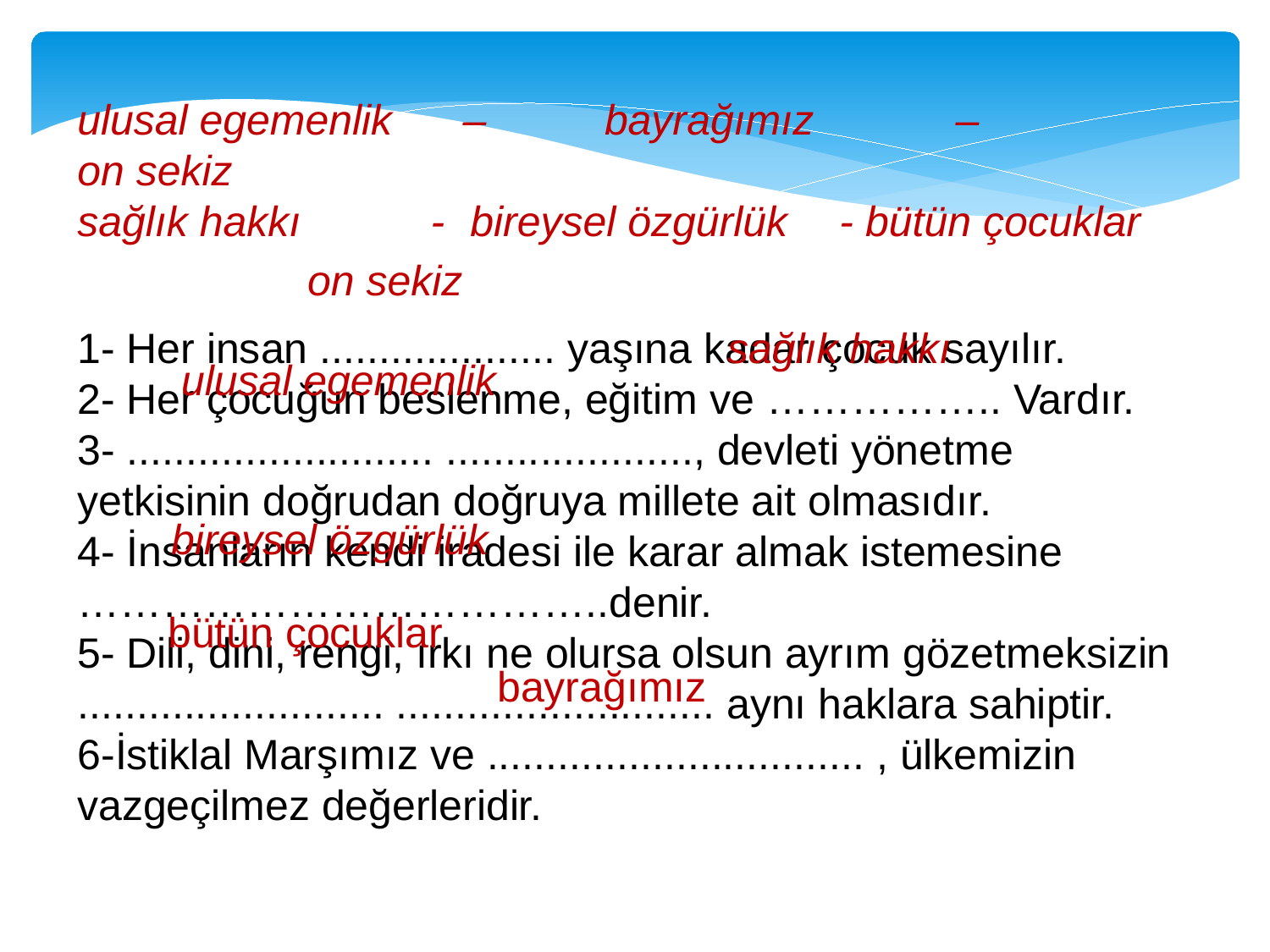

ulusal egemenlik      –          bayrağımız            –               on sekiz
sağlık hakkı           -	 bireysel özgürlük	- bütün çocuklar

1- Her insan .................... yaşına kadar çocuk sayılır.
2- Her çocuğun beslenme, eğitim ve …………….. Vardır.
3- .......................... ....................., devleti yönetme yetkisinin doğrudan doğruya millete ait olmasıdır.
4- İnsanların kendi iradesi ile karar almak istemesine ………………………………..denir.
5- Dili, dini, rengi, ırkı ne olursa olsun ayrım gözetmeksizin .......................... ........................... aynı haklara sahiptir.
6-İstiklal Marşımız ve ................................ , ülkemizin vazgeçilmez değerleridir.

on sekiz
sağlık hakkı
ulusal egemenlik

bireysel özgürlük

bütün çocuklar
bayrağımız